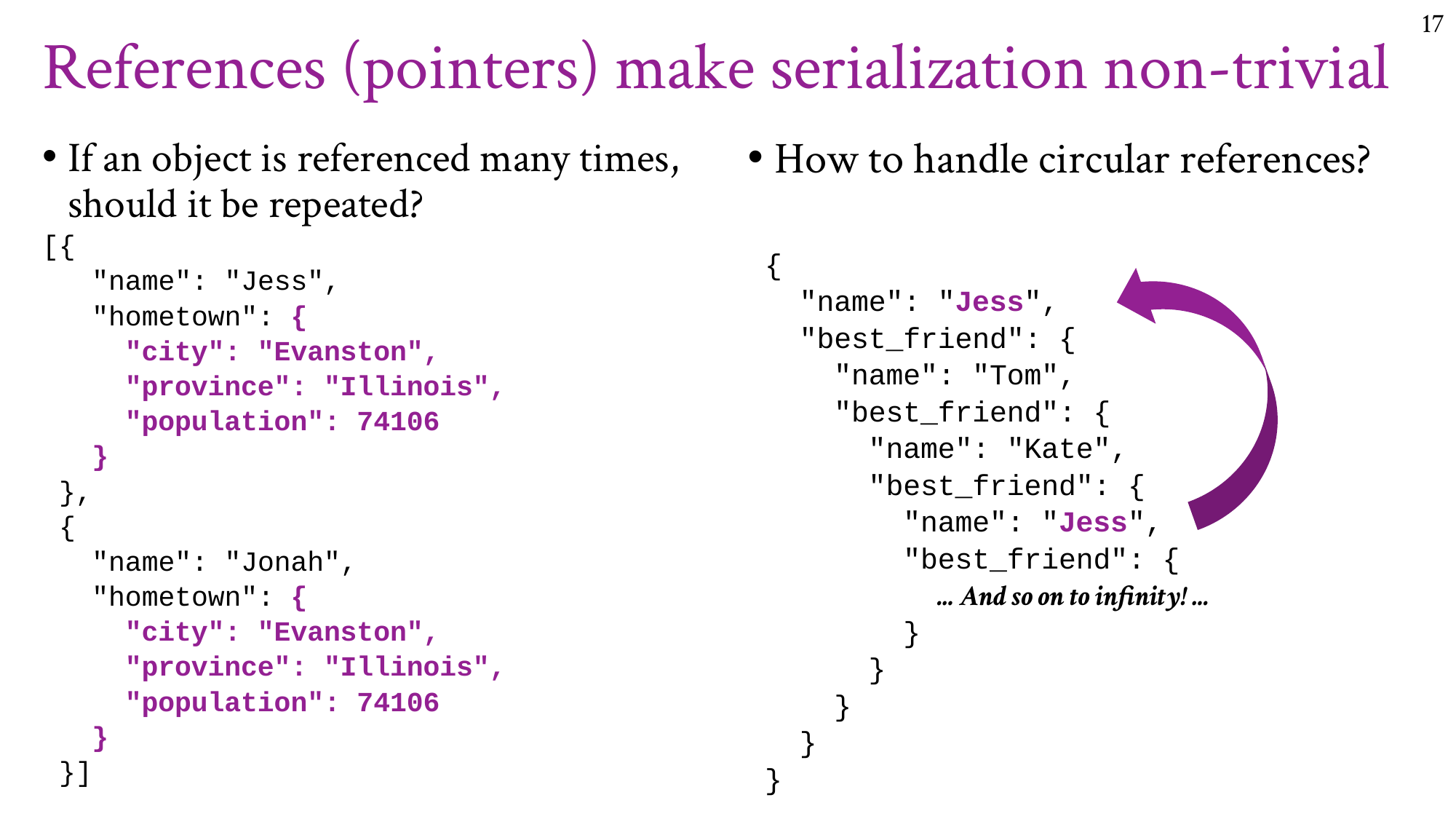

17
# References (pointers) make serialization non-trivial
If an object is referenced many times, should it be repeated?
[{
   "name": "Jess",
   "hometown": {
     "city": "Evanston",
     "province": "Illinois",
     "population": 74106
   }
 },
 {
   "name": "Jonah",
   "hometown": {
     "city": "Evanston",
     "province": "Illinois",
     "population": 74106
   }
 }]
How to handle circular references?

 {
   "name": "Jess",
   "best_friend": {
     "name": "Tom",
     "best_friend": {
       "name": "Kate",
       "best_friend": {
         "name": "Jess",
         "best_friend": {
           ... And so on to infinity! ...
         }
       }
     }
   }
 }